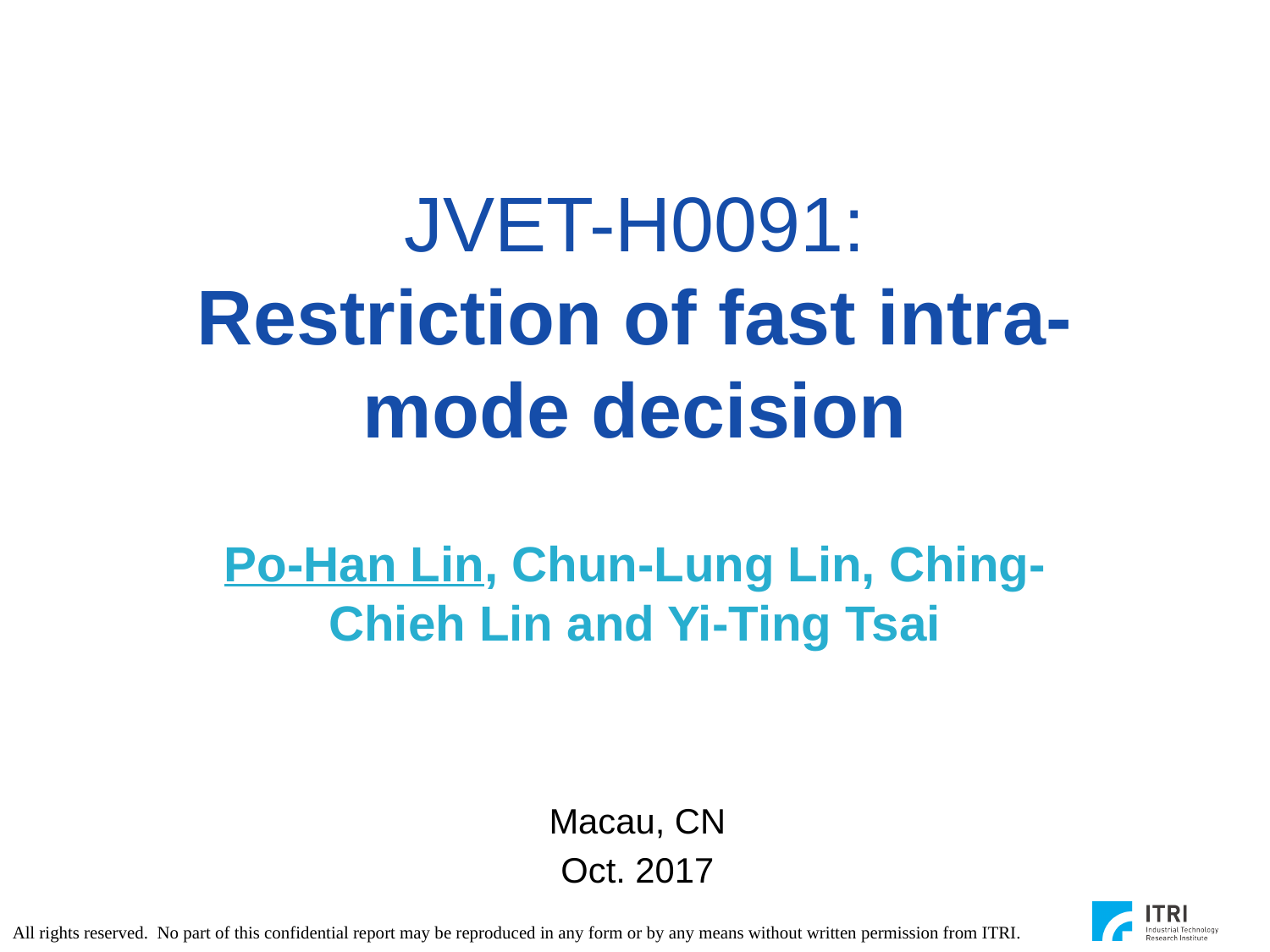

# JVET-H0091: Restriction of fast intra-mode decision
Po-Han Lin, Chun-Lung Lin, Ching-Chieh Lin and Yi-Ting Tsai
Macau, CN
Oct. 2017